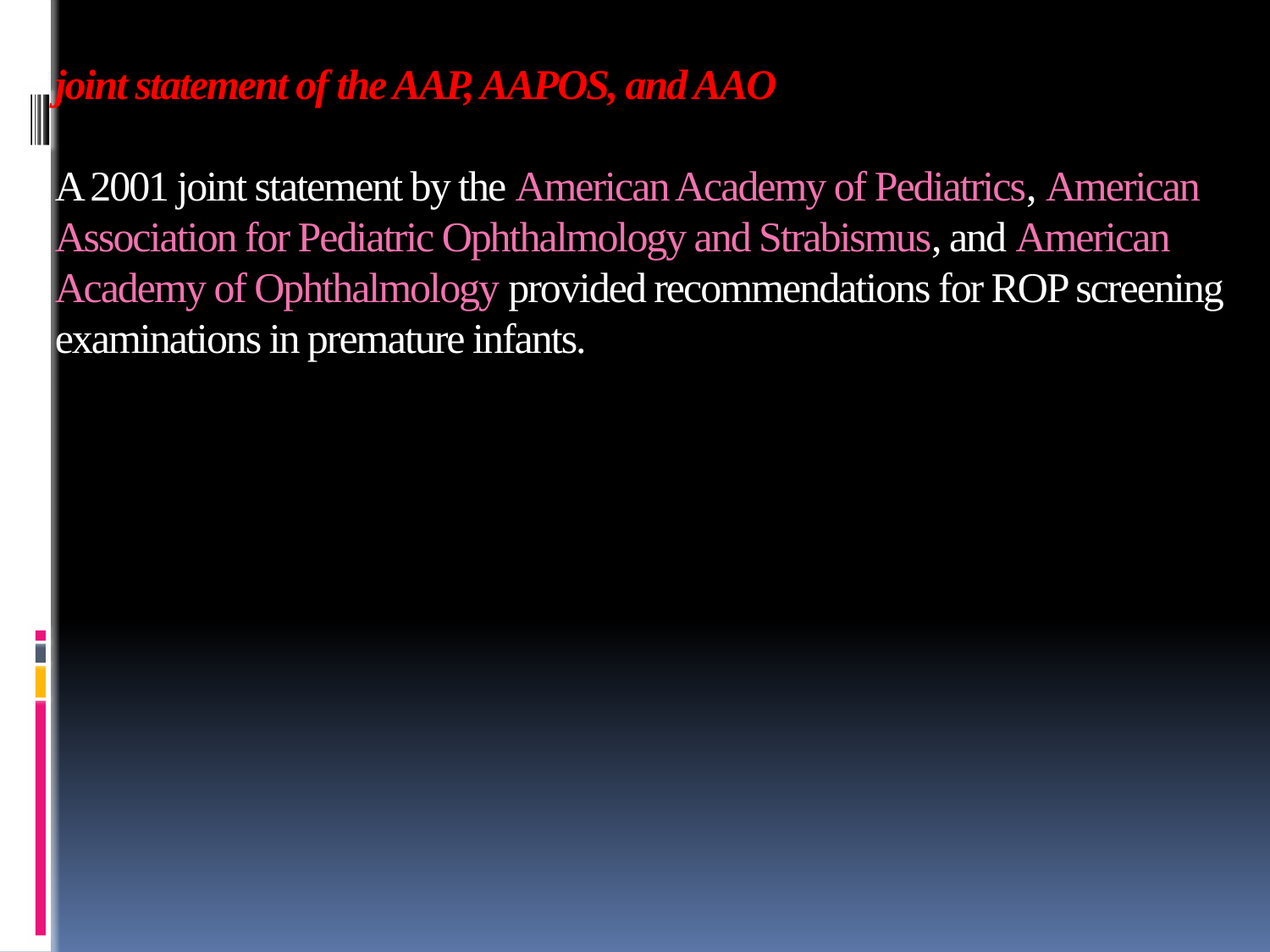

# joint statement of the AAP, AAPOS, and AAO A 2001 joint statement by the American Academy of Pediatrics, American Association for Pediatric Ophthalmology and Strabismus, and American Academy of Ophthalmology provided recommendations for ROP screening examinations in premature infants.